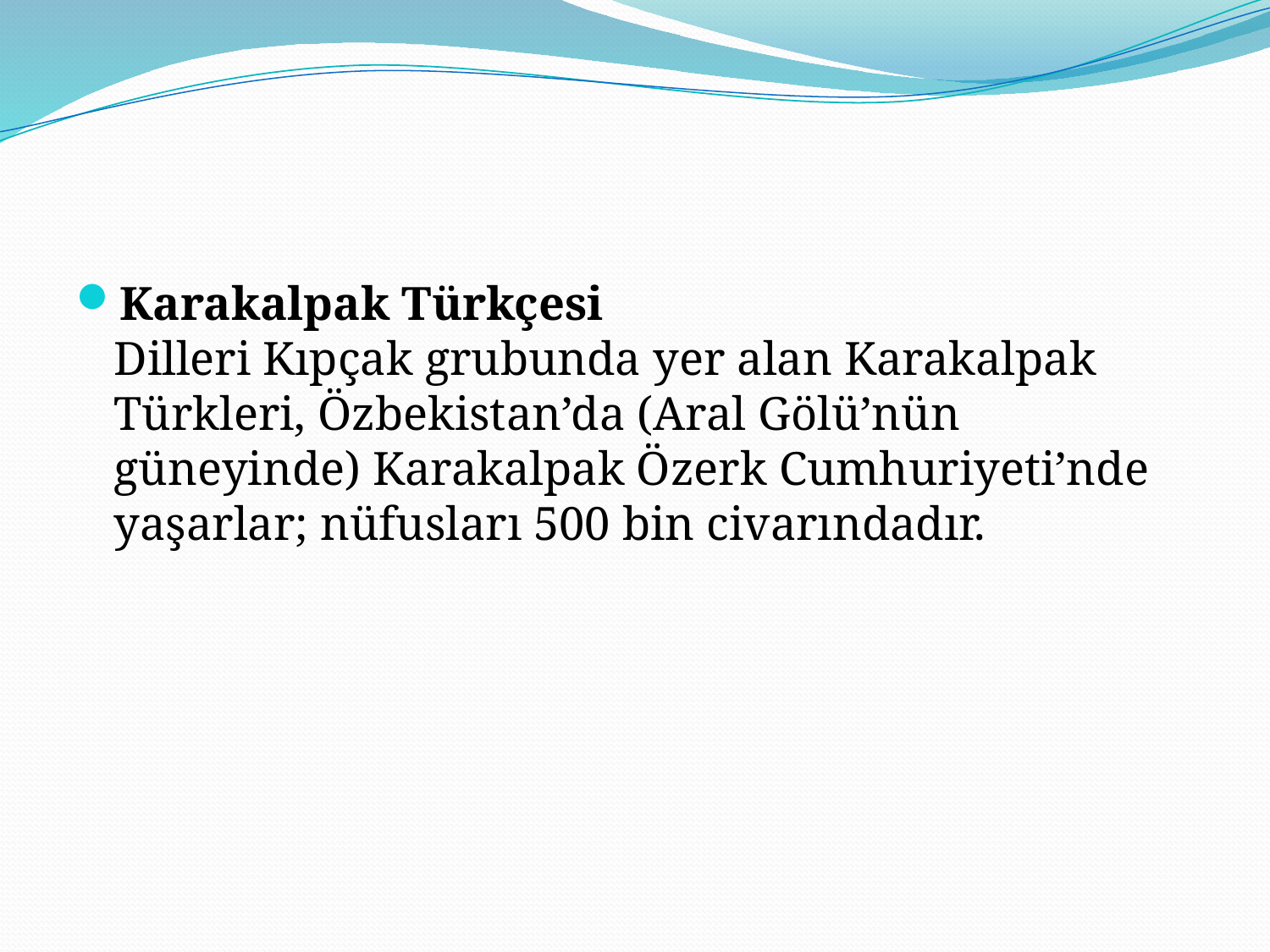

Karakalpak Türkçesi
Dilleri Kıpçak grubunda yer alan Karakalpak Türkleri, Özbekistan’da (Aral Gölü’nün güneyinde) Karakalpak Özerk Cumhuriyeti’nde yaşarlar; nüfusları 500 bin civarındadır.